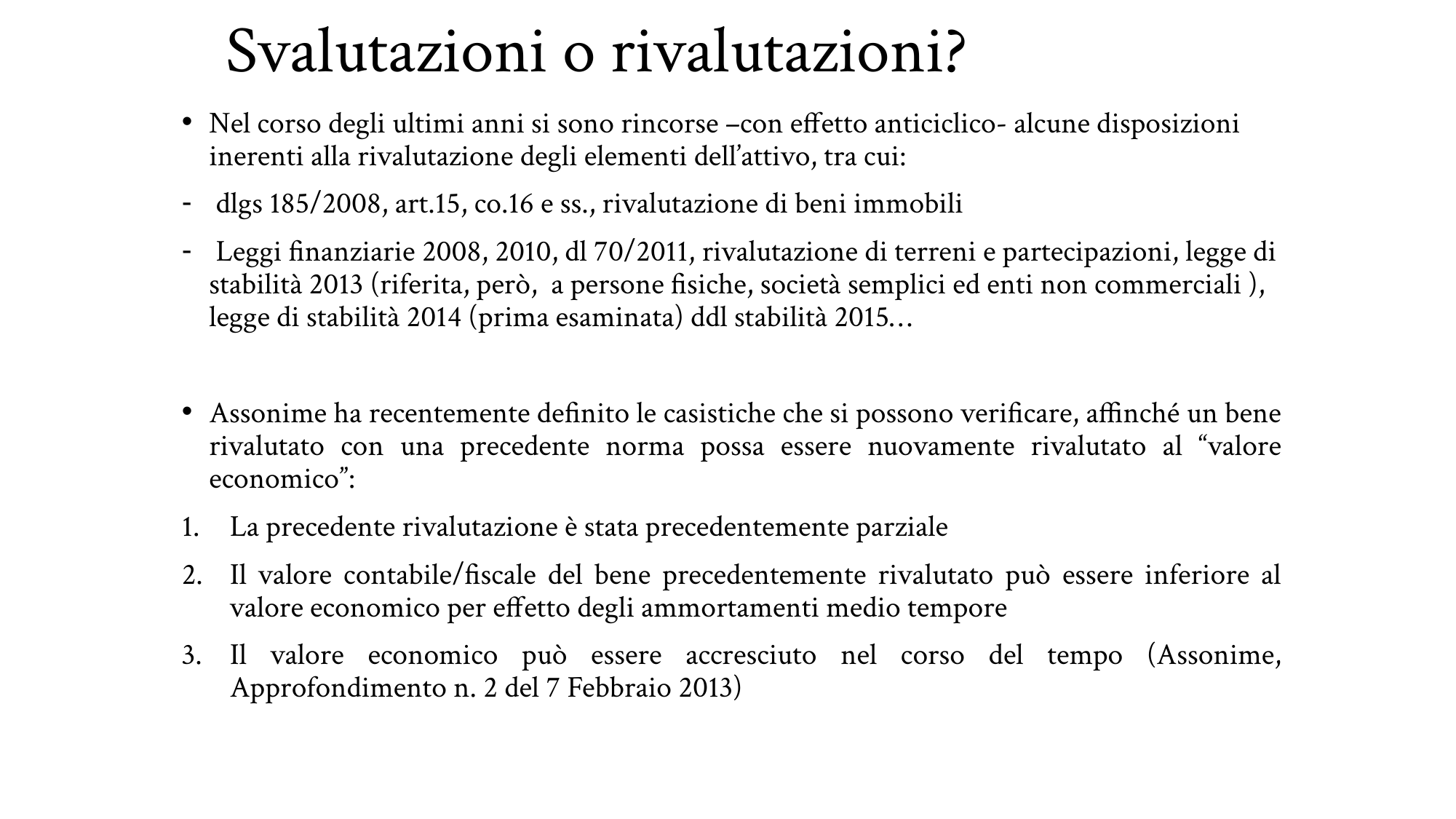

# Svalutazioni o rivalutazioni?
Nel corso degli ultimi anni si sono rincorse –con effetto anticiclico- alcune disposizioni inerenti alla rivalutazione degli elementi dell’attivo, tra cui:
 dlgs 185/2008, art.15, co.16 e ss., rivalutazione di beni immobili
 Leggi finanziarie 2008, 2010, dl 70/2011, rivalutazione di terreni e partecipazioni, legge di stabilità 2013 (riferita, però,  a persone fisiche, società semplici ed enti non commerciali ), legge di stabilità 2014 (prima esaminata) ddl stabilità 2015…

Assonime ha recentemente definito le casistiche che si possono verificare, affinché un bene rivalutato con una precedente norma possa essere nuovamente rivalutato al “valore economico”:
La precedente rivalutazione è stata precedentemente parziale
Il valore contabile/fiscale del bene precedentemente rivalutato può essere inferiore al valore economico per effetto degli ammortamenti medio tempore
Il valore economico può essere accresciuto nel corso del tempo (Assonime, Approfondimento n. 2 del 7 Febbraio 2013)